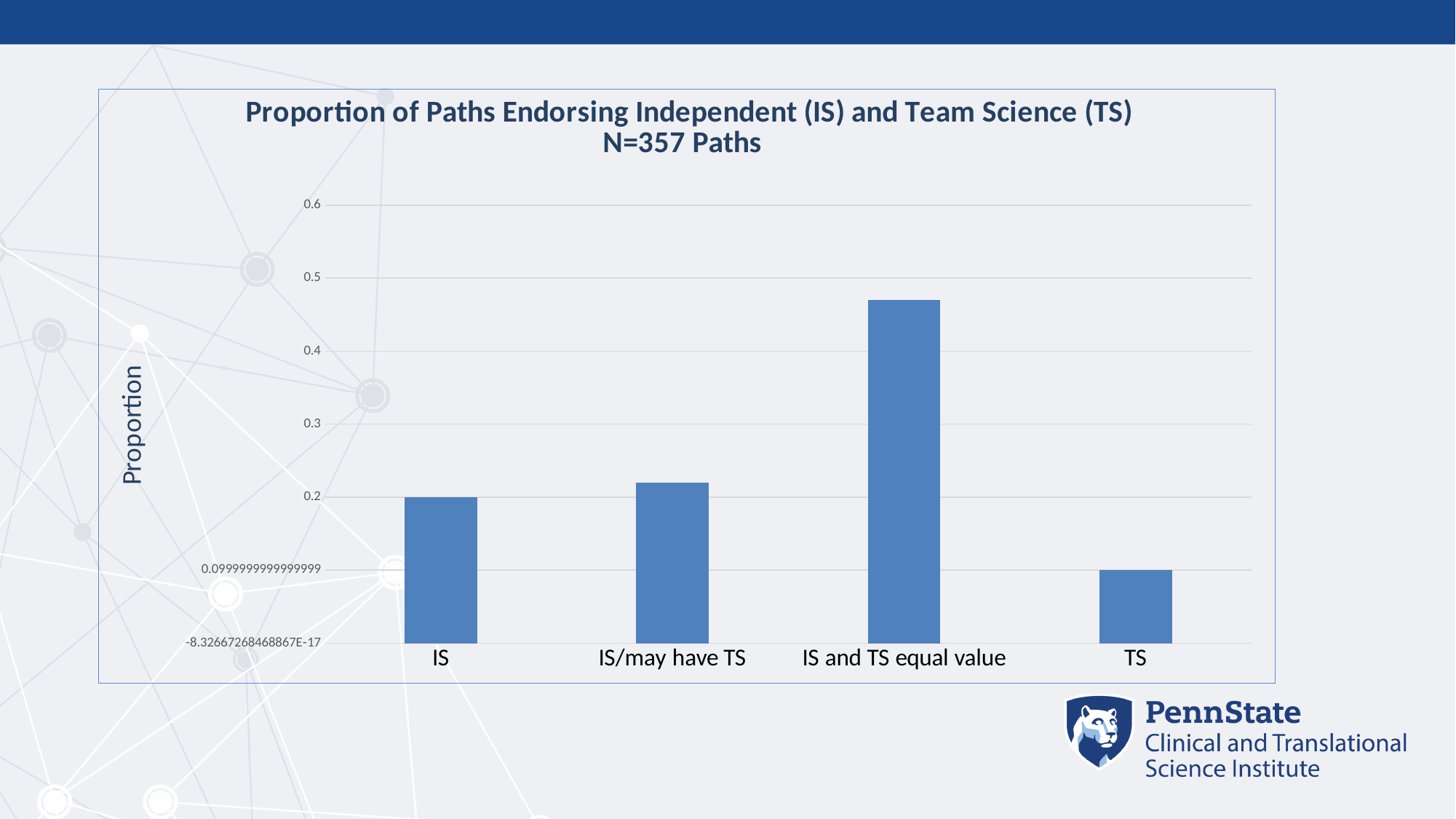

### Chart: Proportion of Paths Endorsing Independent (IS) and Team Science (TS) N=357 Paths

| Category |  |
|---|---|
| IS | 0.2 |
| IS/may have TS | 0.22 |
| IS and TS equal value | 0.47 |
| TS | 0.1 |

### Chart: Figure 2.  Team Science Value by Track, Rank and Primary Role

| Category |  |
|---|---|
| Tenure | 2.13 |
|  NonTT | 2.68 |
|  | None |
|  Associate | 2.51 |
|  Full | 2.36 |
|  | None |
| Research | 2.26 |
| Teach/Clinical | 2.73 |
|  Admin | 3.0 |